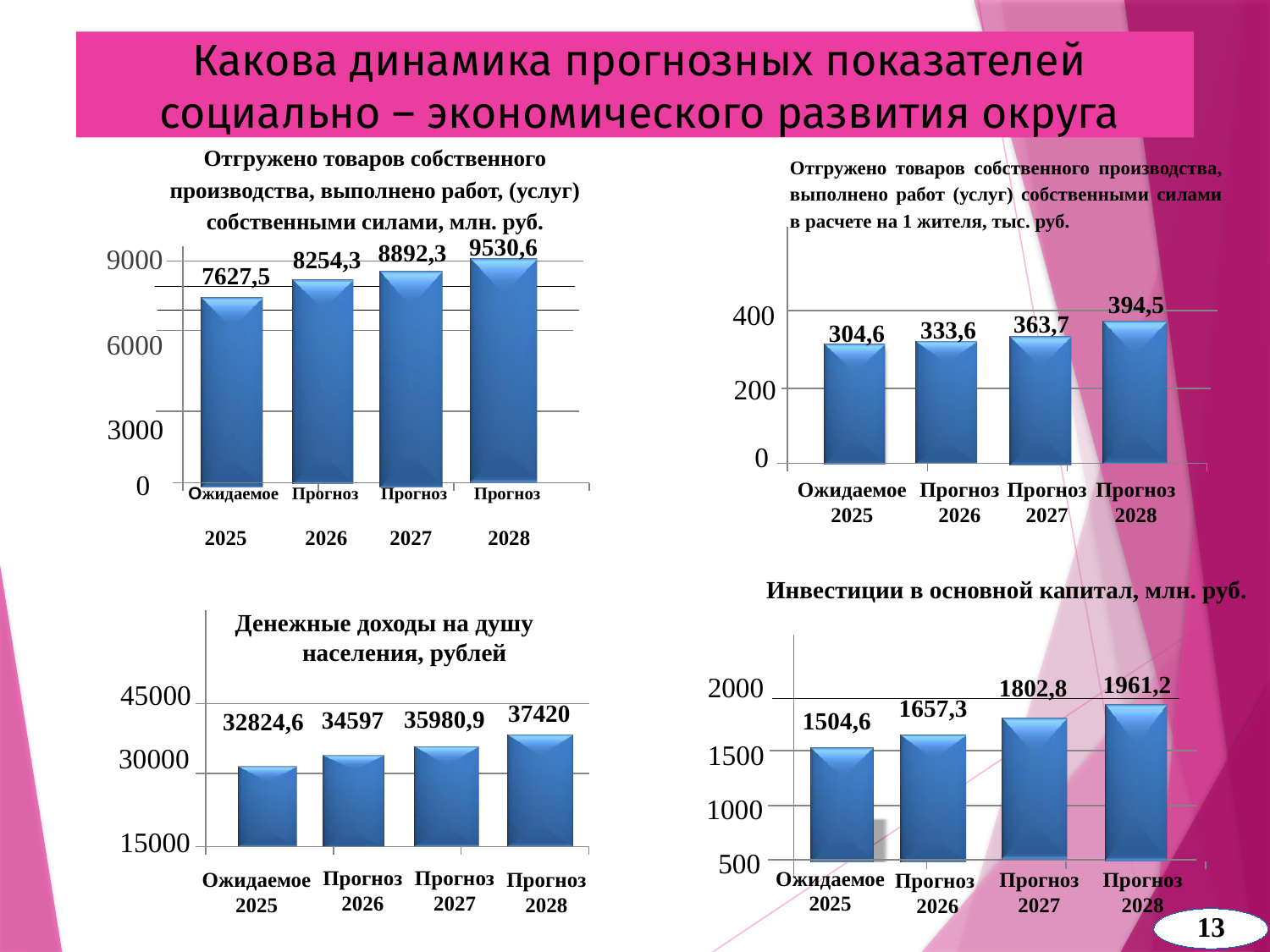

Какова динамика прогнозных показателей социально – экономического развития округа
#
Отгружено товаров собственного производства, выполнено работ, (услуг) собственными силами, млн. руб.
Отгружено товаров собственного производства, выполнено работ (услуг) собственными силами в расчете на 1 жителя, тыс. руб.

9530,6

8892,3
9000

6000

8254,3

7627,5

400

394,5

363,7
333,6

304,6

200

   0

3000

 Ожидаемое   Прогноз     Прогноз      Прогноз
    2025           2026        2027	      2028

        Денежные доходы на душу        населения, рублей

0
Прогноз 2028

Прогноз 2026
Прогноз 2027
Ожидаемое 2025

Инвестиции в основной капитал, млн. руб.

1961,2
1802,8
2000

1500
45000
1657,3
37420
35980,9
34597
1504,6
32824,6

30000

 1000

15000
  500

Прогноз 2027
Прогноз 2028

Прогноз 2028
Прогноз 2027

Прогноз 2026
Ожидаемое 2025
Ожидаемое 2025
Прогноз
 2026
13